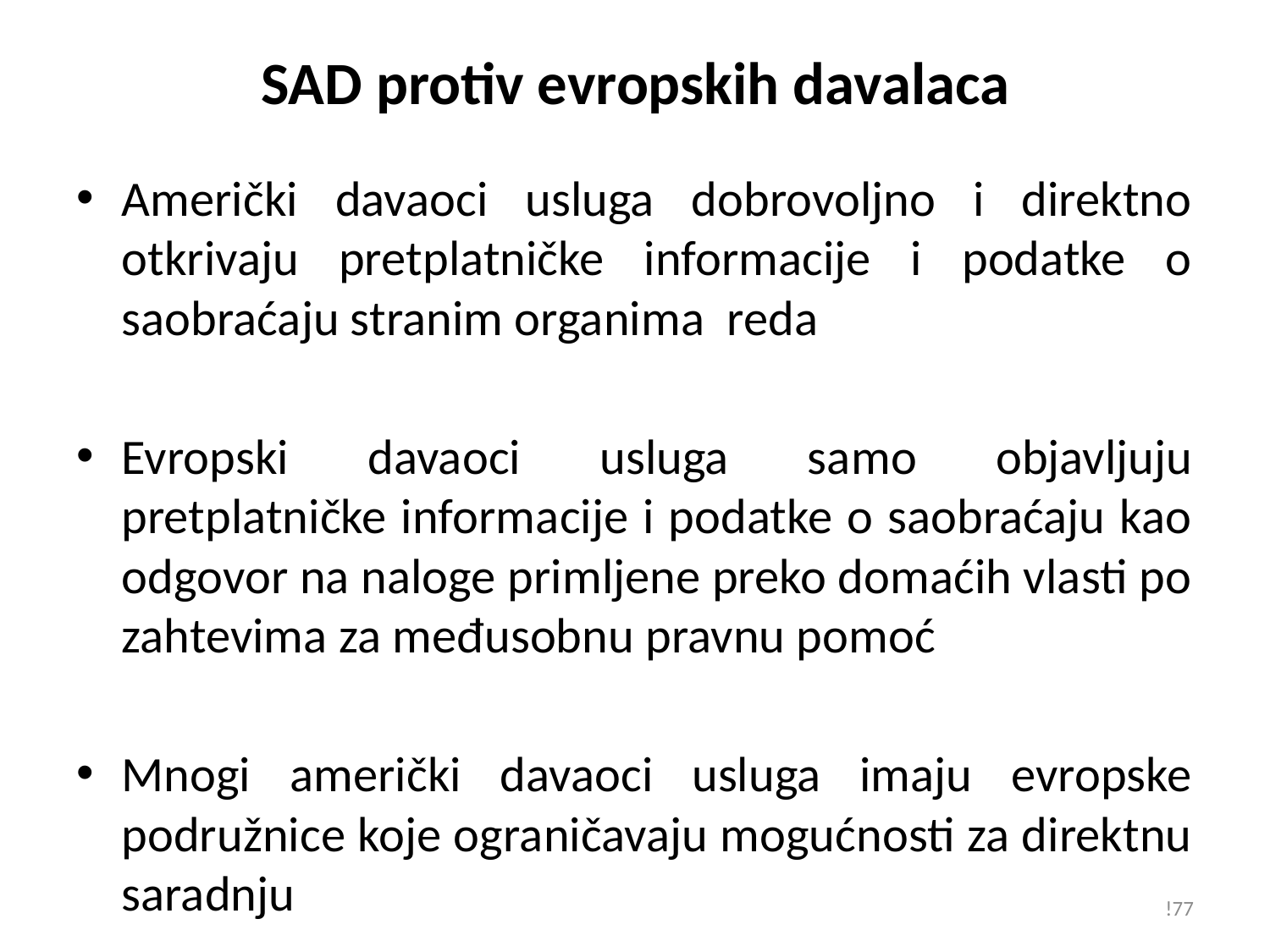

# SAD protiv evropskih davalaca
Američki davaoci usluga dobrovoljno i direktno otkrivaju pretplatničke informacije i podatke o saobraćaju stranim organima  reda

Evropski davaoci usluga samo objavljuju pretplatničke informacije i podatke o saobraćaju kao odgovor na naloge primljene preko domaćih vlasti po zahtevima za međusobnu pravnu pomoć

Mnogi američki davaoci usluga imaju evropske podružnice koje ograničavaju mogućnosti za direktnu saradnju
!77